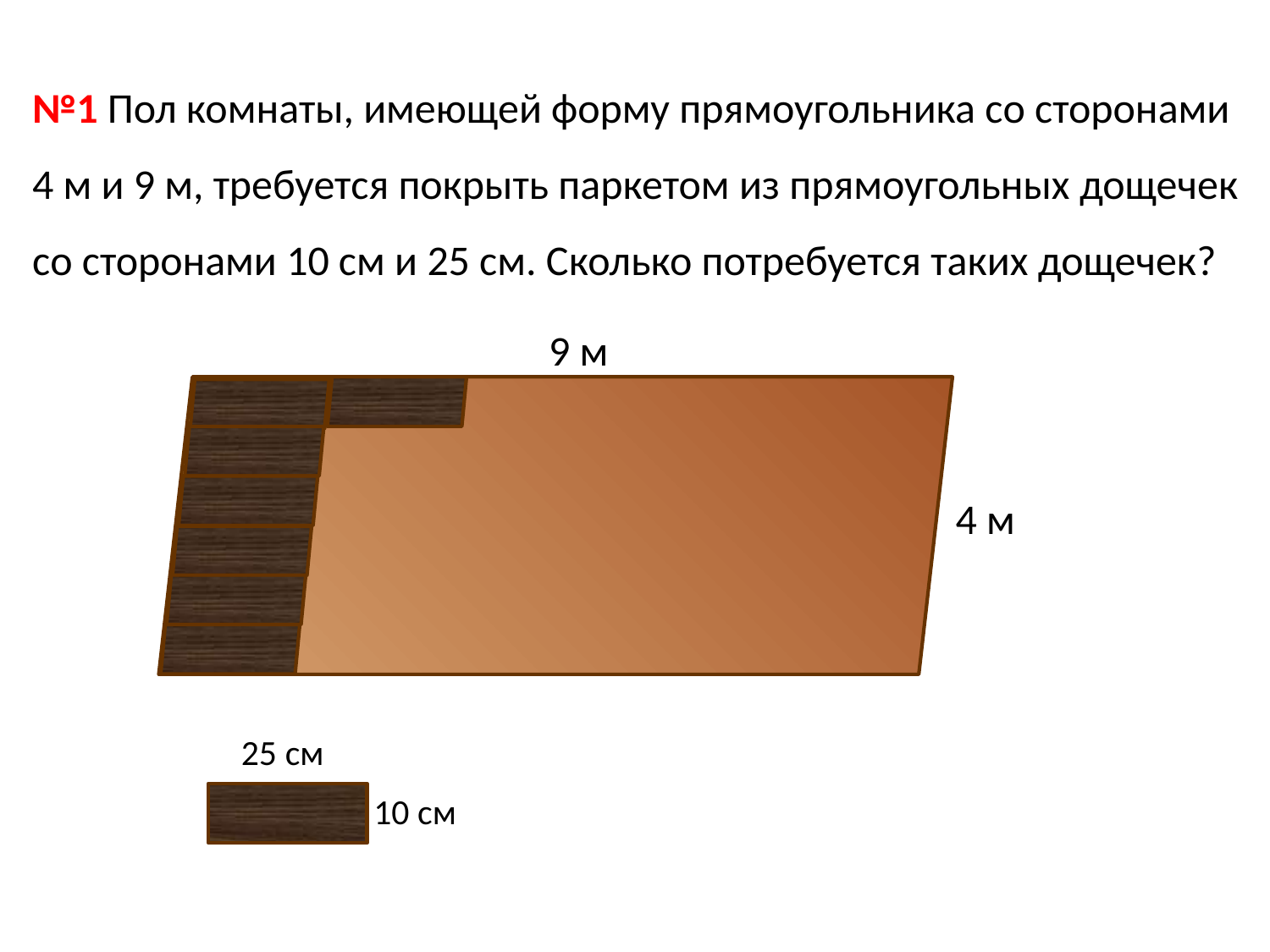

№1 Пол комнаты, имеющей форму прямоугольника со сторонами 4 м и 9 м, требуется покрыть паркетом из прямоугольных дощечек со сторонами 10 см и 25 см. Сколько потребуется таких дощечек?

9 м

4 м
25 см

10 см